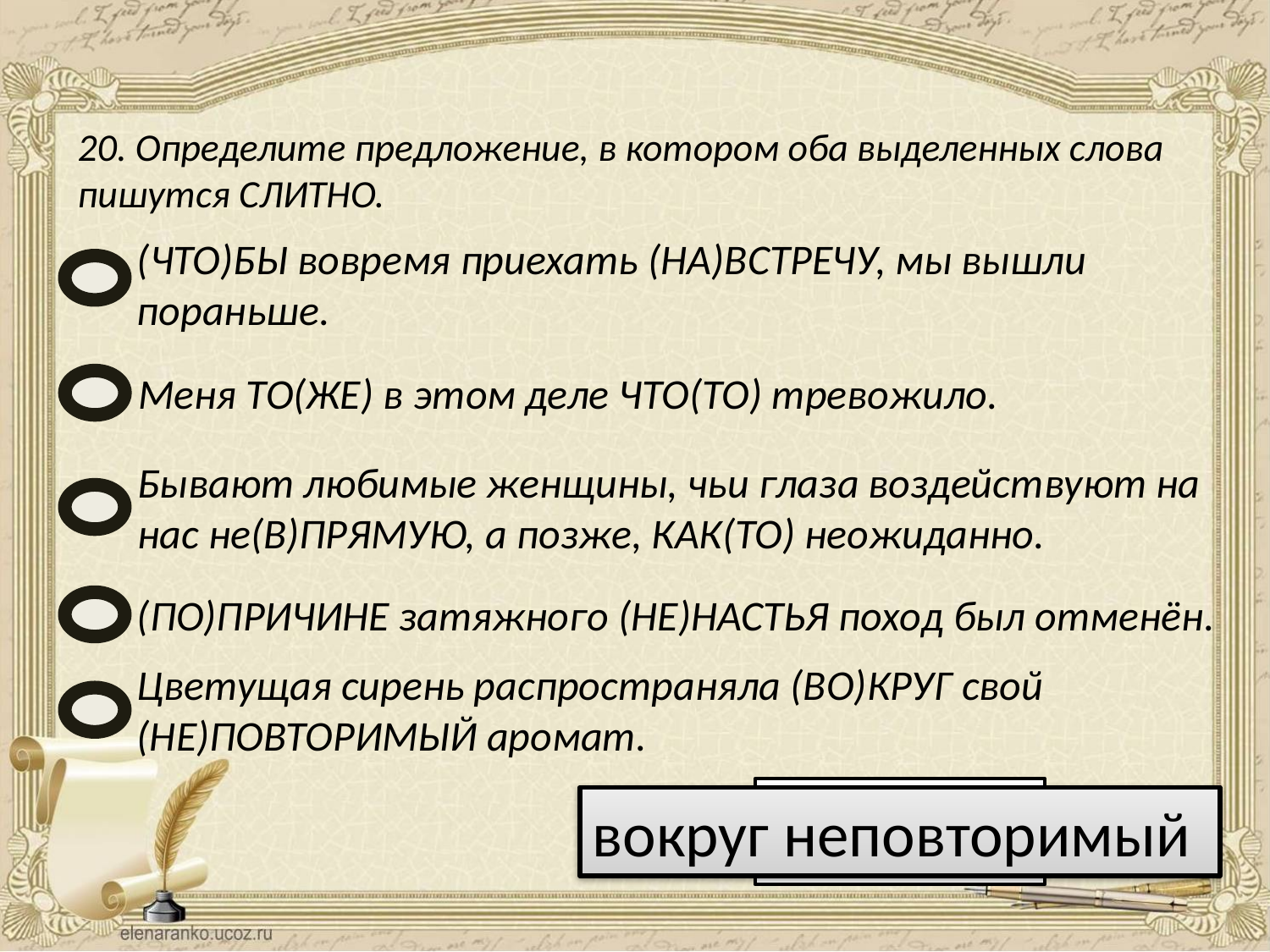

20. Определите предложение, в котором оба выделенных слова пишутся СЛИТНО.
(ЧТО)БЫ вовремя приехать (НА)ВСТРЕЧУ, мы вышли пораньше.

Меня ТО(ЖЕ) в этом деле ЧТО(ТО) тревожило.

Бывают любимые женщины, чьи глаза воздействуют на нас не(В)ПРЯМУЮ, а позже, КАК(ТО) неожиданно.

(ПО)ПРИЧИНЕ затяжного (НЕ)НАСТЬЯ поход был отменён.

Цветущая сирень распространяла (ВО)КРУГ свой (НЕ)ПОВТОРИМЫЙ аромат.

Ответ
вокруг неповторимый